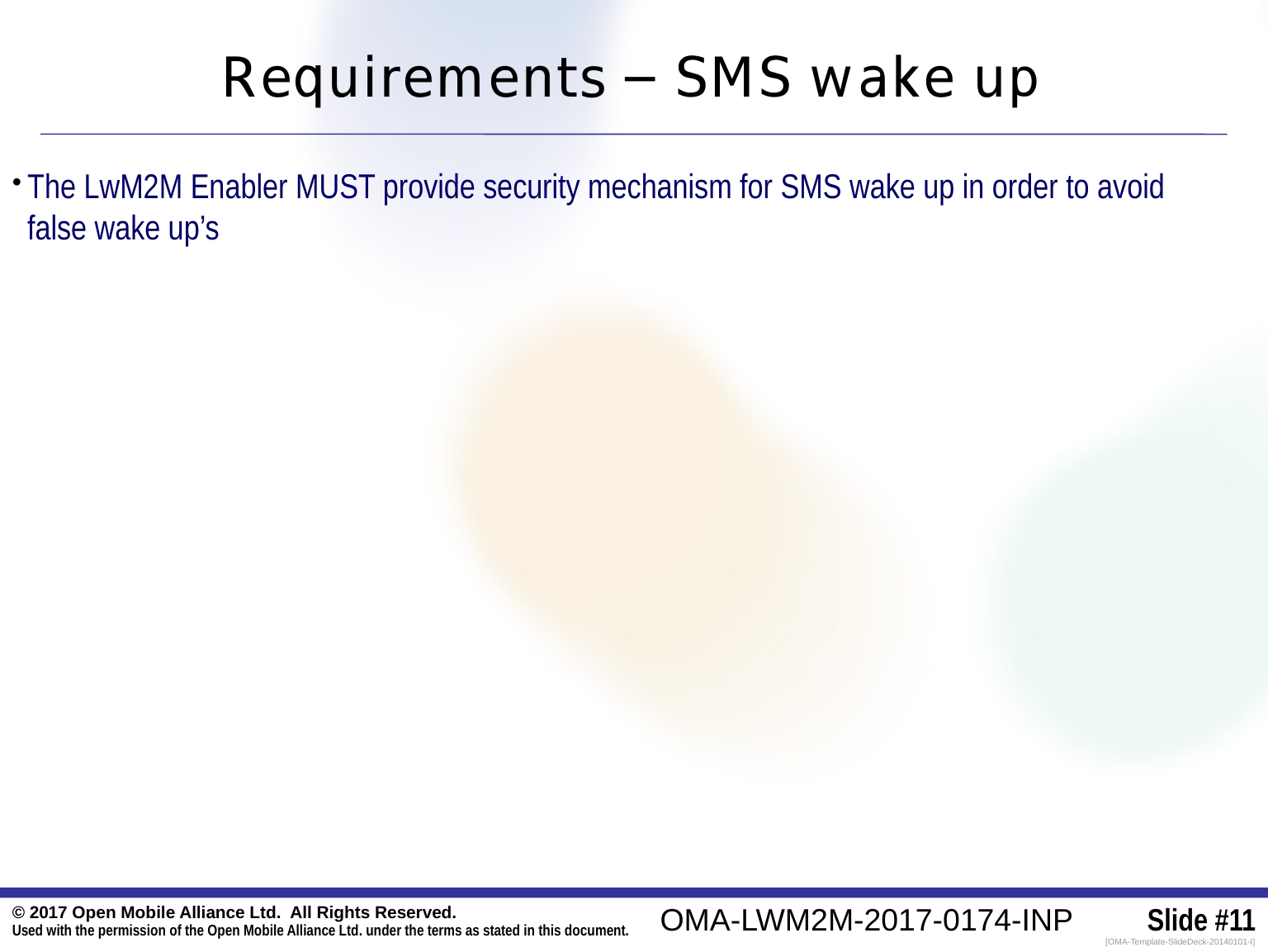

# Requirements – SMS wake up
The LwM2M Enabler MUST provide security mechanism for SMS wake up in order to avoid false wake up’s